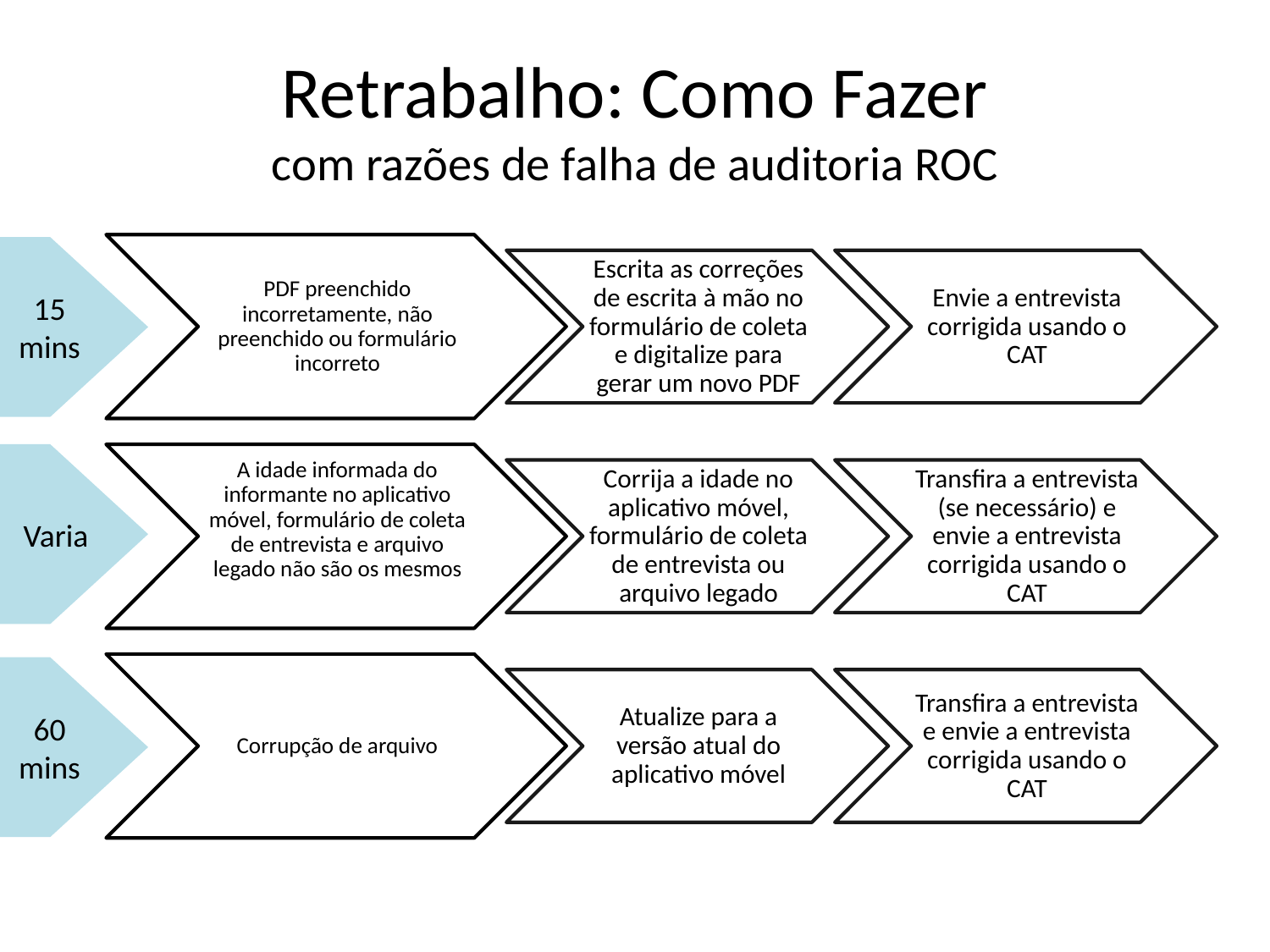

# Retrabalho: Como Fazer com razões de falha de auditoria ROC
PDF preenchido incorretamente, não preenchido ou formulário incorreto
Escrita as correções de escrita à mão no formulário de coleta e digitalize para gerar um novo PDF
Envie a entrevista corrigida usando o CAT
A idade informada do informante no aplicativo móvel, formulário de coleta de entrevista e arquivo legado não são os mesmos

Corrija a idade no aplicativo móvel, formulário de coleta de entrevista ou arquivo legado
Transfira a entrevista (se necessário) e envie a entrevista corrigida usando o CAT
Corrupção de arquivo
Atualize para a versão atual do aplicativo móvel
Transfira a entrevista e envie a entrevista corrigida usando o CAT
15 mins
Varia
60 mins